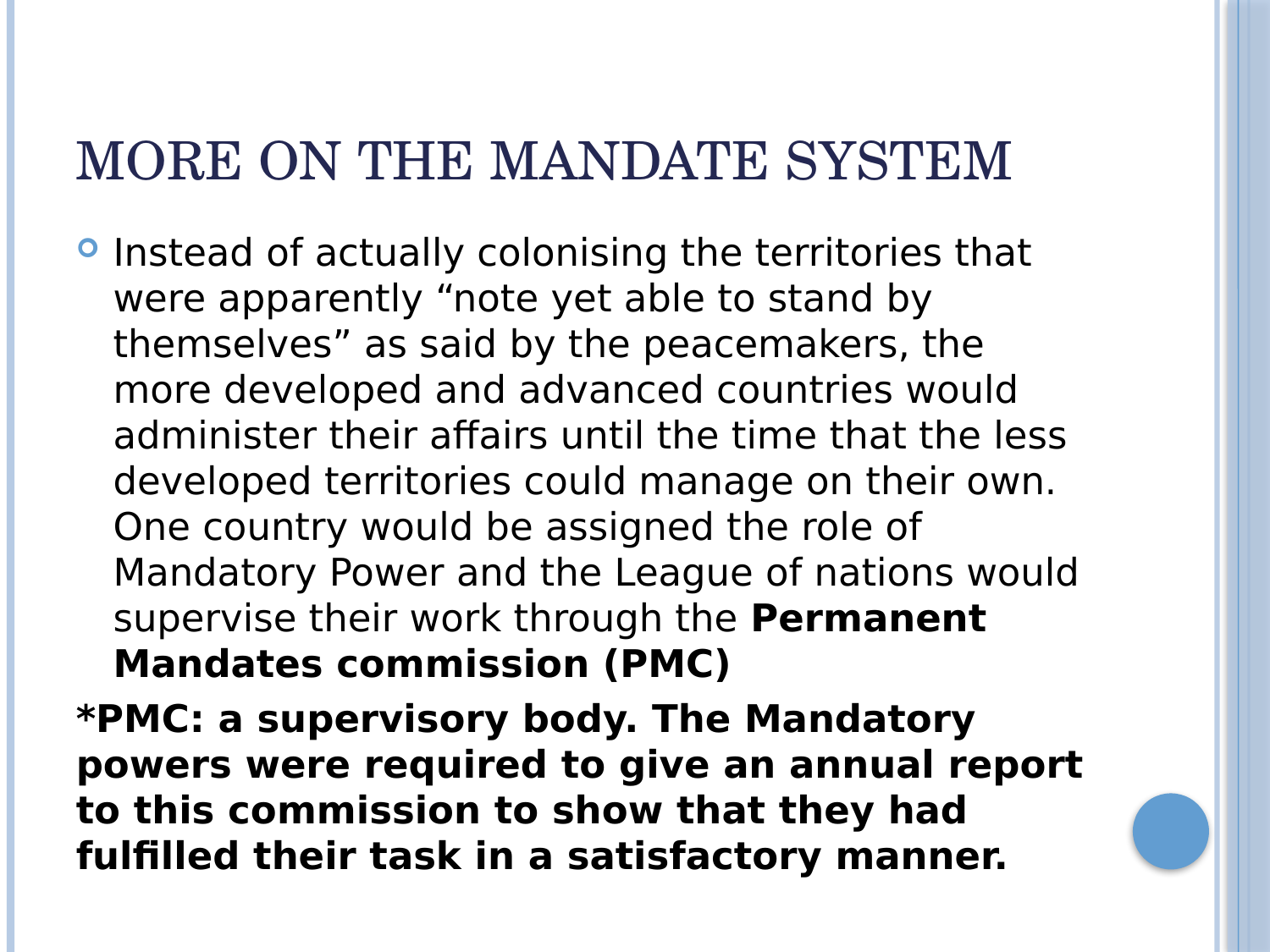

# More on the mandate system
Instead of actually colonising the territories that were apparently “note yet able to stand by themselves” as said by the peacemakers, the more developed and advanced countries would administer their affairs until the time that the less developed territories could manage on their own. One country would be assigned the role of Mandatory Power and the League of nations would supervise their work through the Permanent Mandates commission (PMC)
*PMC: a supervisory body. The Mandatory powers were required to give an annual report to this commission to show that they had fulfilled their task in a satisfactory manner.